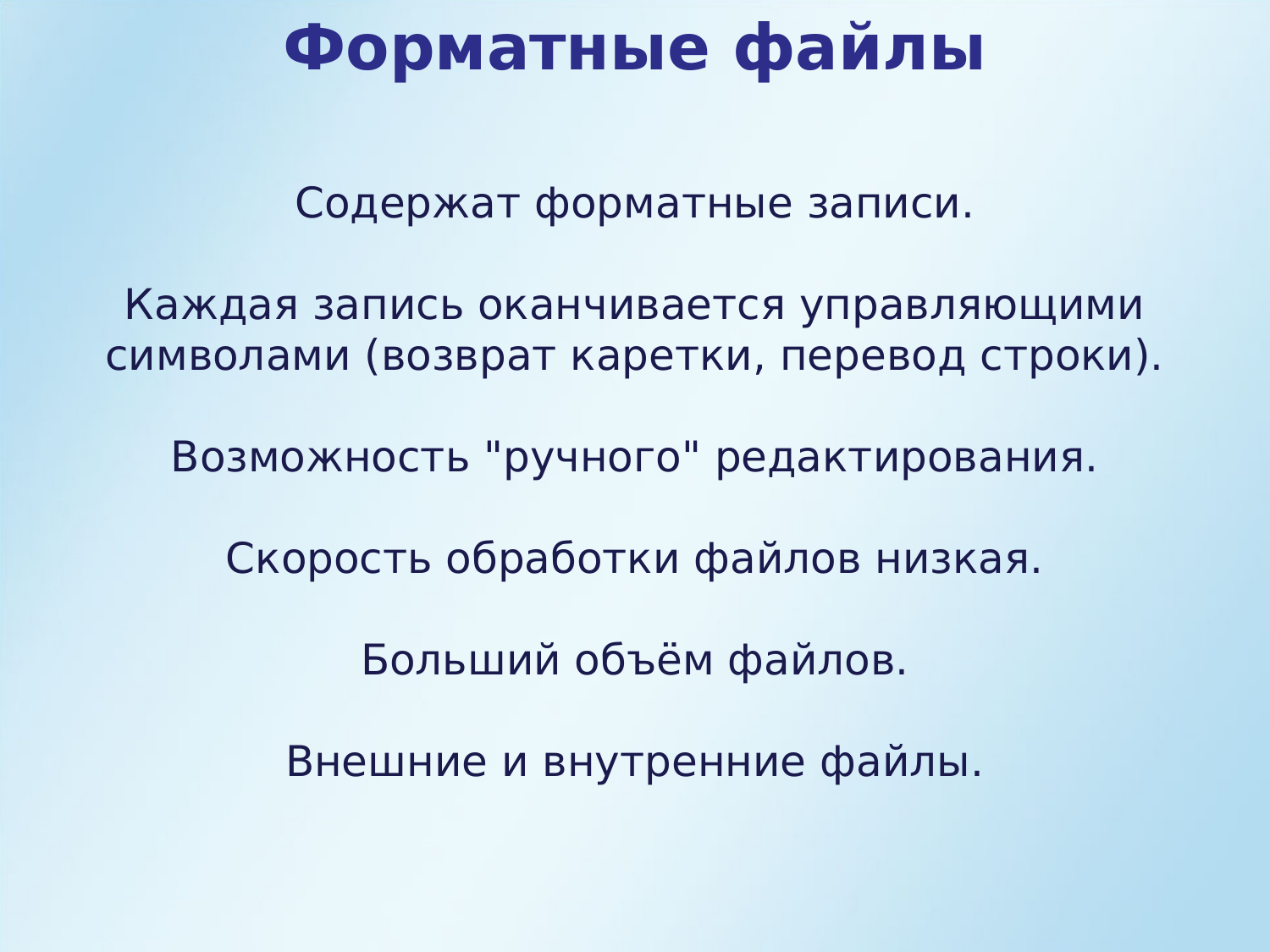

Форматные файлы
Содержат форматные записи.

Каждая запись оканчивается управляющими символами (возврат каретки, перевод строки).

Возможность "ручного" редактирования.

Скорость обработки файлов низкая.

Больший объём файлов.

Внешние и внутренние файлы.